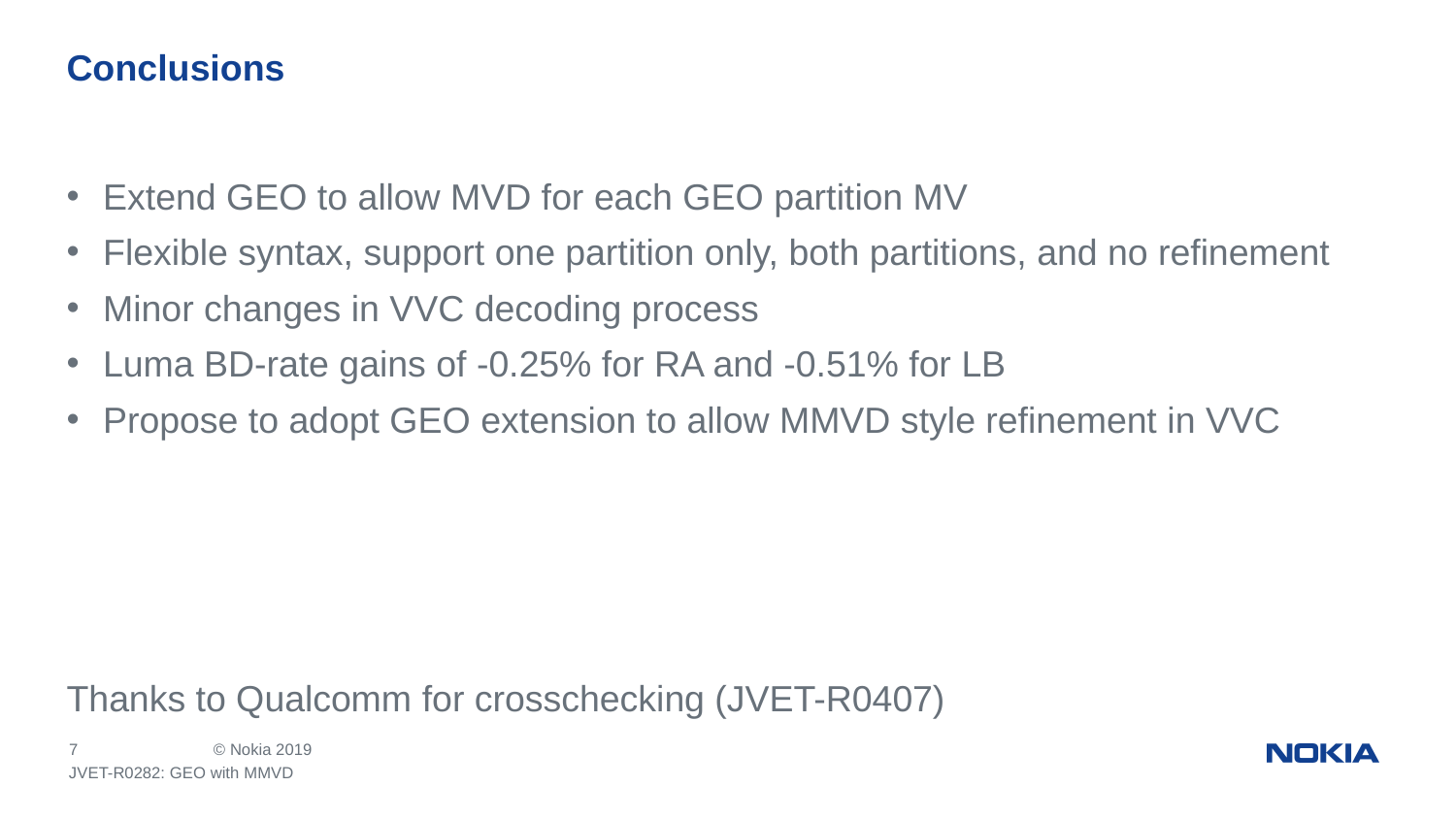

# Conclusions
Extend GEO to allow MVD for each GEO partition MV
Flexible syntax, support one partition only, both partitions, and no refinement
Minor changes in VVC decoding process
Luma BD-rate gains of -0.25% for RA and -0.51% for LB
Propose to adopt GEO extension to allow MMVD style refinement in VVC

Thanks to Qualcomm for crosschecking (JVET-R0407)

JVET-R0282: GEO with MMVD